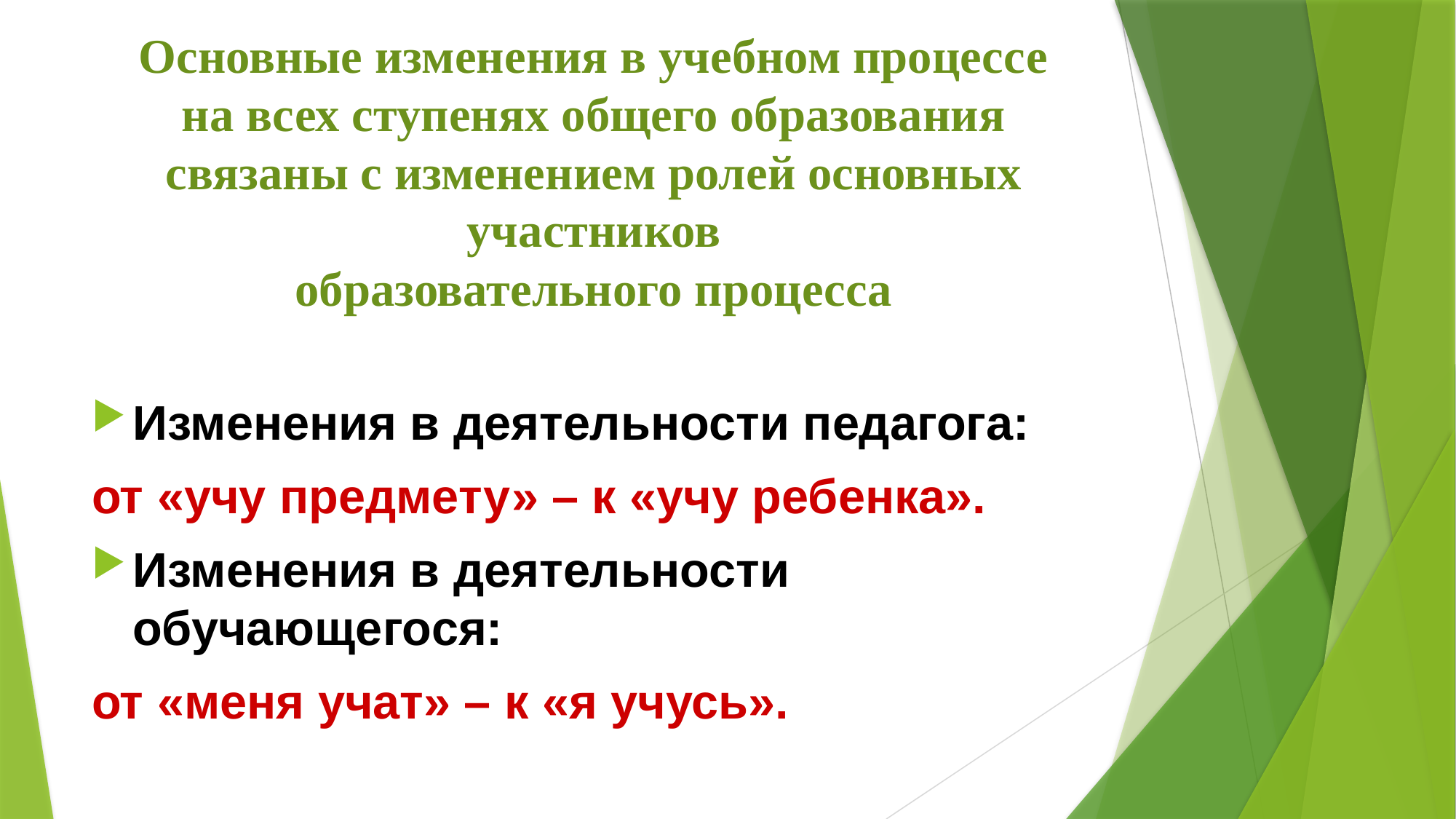

# Основные изменения в учебном процессе на всех ступенях общего образования связаны с изменением ролей основных участников образовательного процесса
Изменения в деятельности педагога:
от «учу предмету» – к «учу ребенка».
Изменения в деятельности обучающегося:
от «меня учат» – к «я учусь».